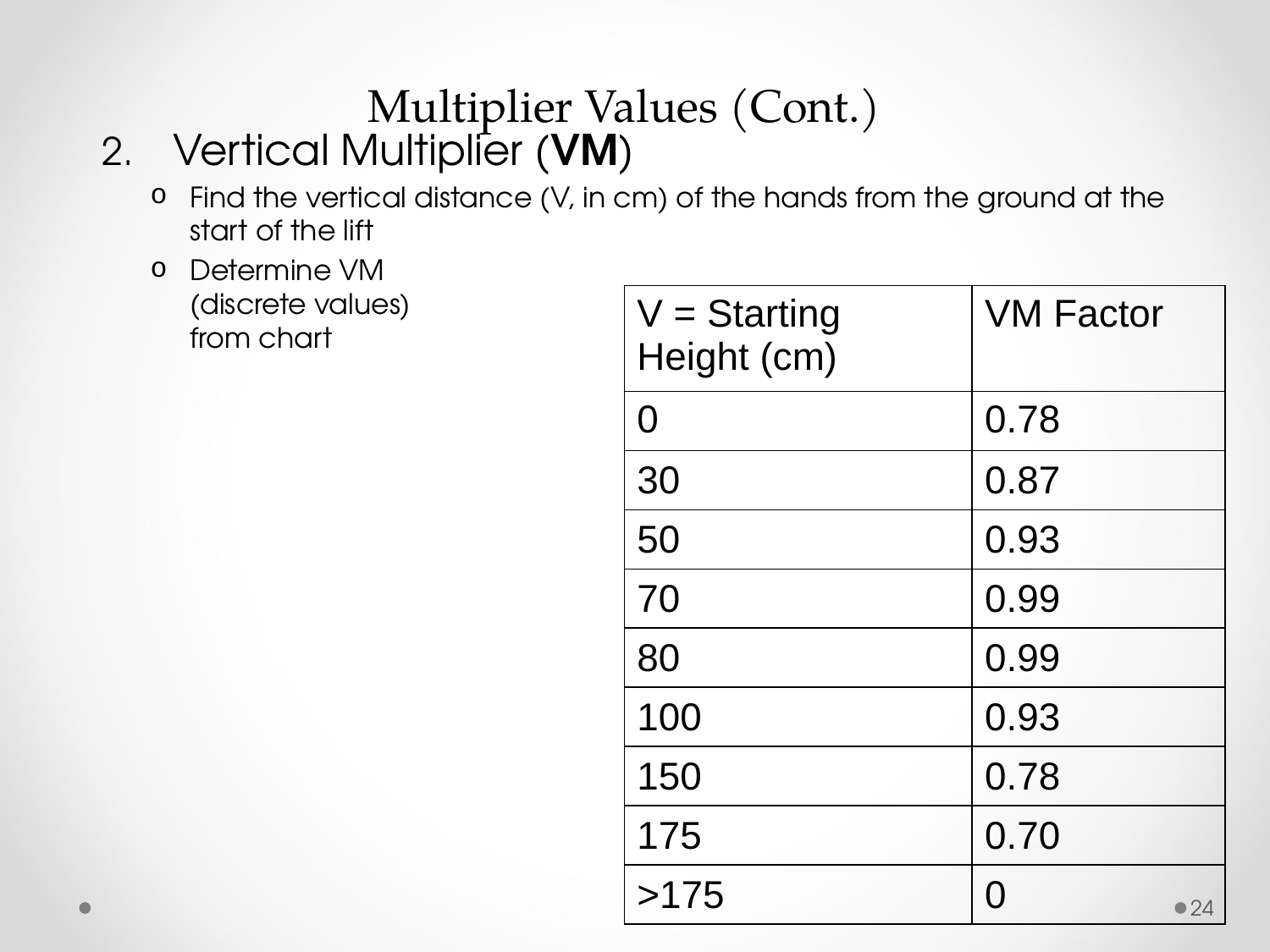

# Multiplier Values (Cont.)

Vertical Multiplier (VM)
Find the vertical distance (V, in cm) of the hands from the ground at the start of the lift
Determine VM
(discrete values)
from chart
| V = Starting Height (cm) | VM Factor |
| --- | --- |
| 0 | 0.78 |
| 30 | 0.87 |
| 50 | 0.93 |
| 70 | 0.99 |
| 80 | 0.99 |
| 100 | 0.93 |
| 150 | 0.78 |
| 175 | 0.70 |
| >175 | 0 |
24